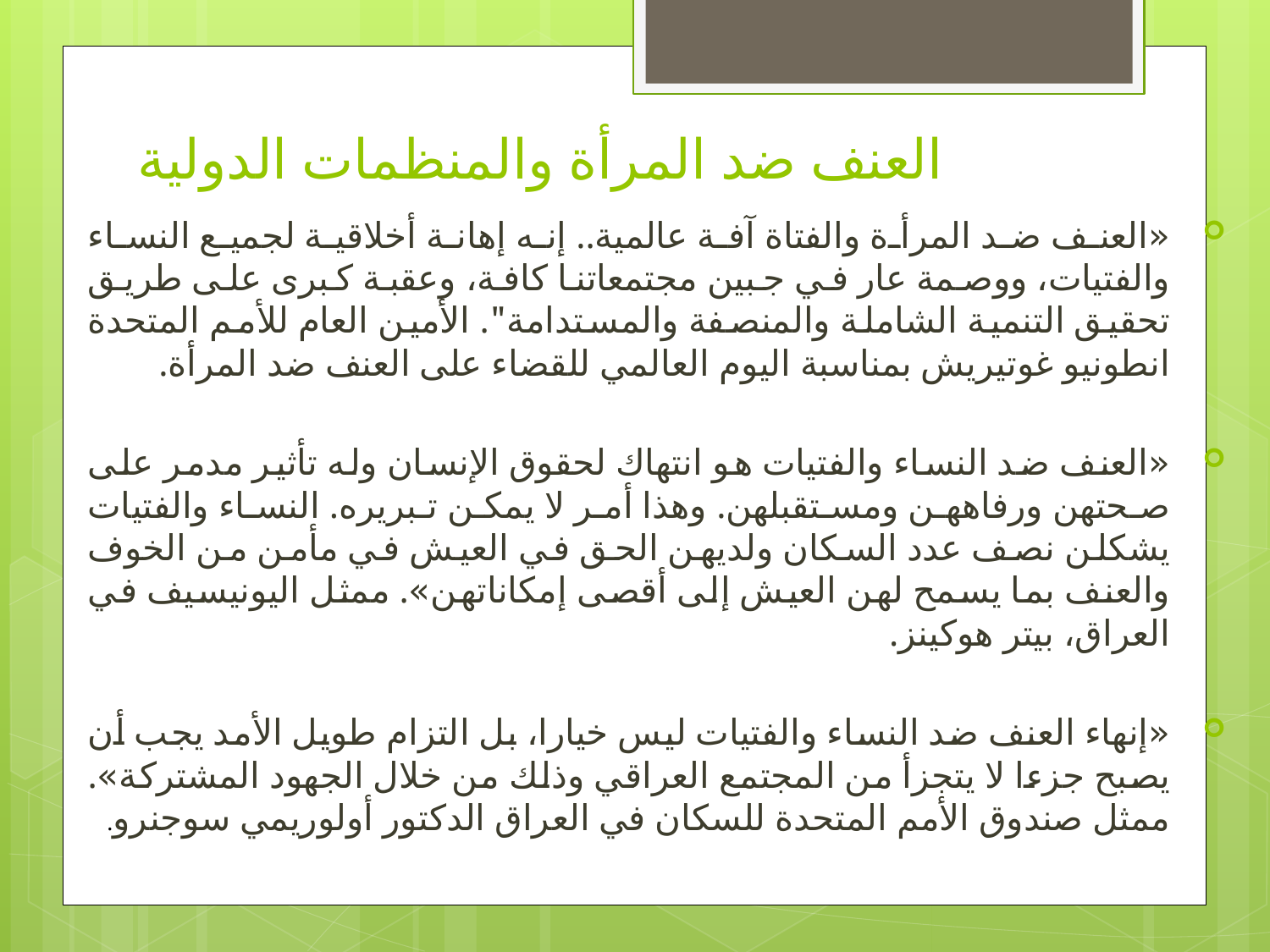

# العنف ضد المرأة والمنظمات الدولية
«العنف ضد المرأة والفتاة آفة عالمية.. إنه إهانة أخلاقية لجميع النساء والفتيات، ووصمة عار في جبين مجتمعاتنا كافة، وعقبة كبرى على طريق تحقيق التنمية الشاملة والمنصفة والمستدامة". الأمين العام للأمم المتحدة انطونيو غوتيريش بمناسبة اليوم العالمي للقضاء على العنف ضد المرأة.

«العنف ضد النساء والفتيات هو انتهاك لحقوق الإنسان وله تأثير مدمر على صحتهن ورفاههن ومستقبلهن. وهذا أمر لا يمكن تبريره. النساء والفتيات يشكلن نصف عدد السكان ولديهن الحق في العيش في مأمن من الخوف والعنف بما يسمح لهن العيش إلى أقصى إمكاناتهن». ممثل اليونيسيف في العراق، بيتر هوكينز.

«إنهاء العنف ضد النساء والفتيات ليس خيارا، بل التزام طويل الأمد يجب أن يصبح جزءا لا يتجزأ من المجتمع العراقي وذلك من خلال الجهود المشتركة». ممثل صندوق الأمم المتحدة للسكان في العراق الدكتور أولوريمي سوجنرو.